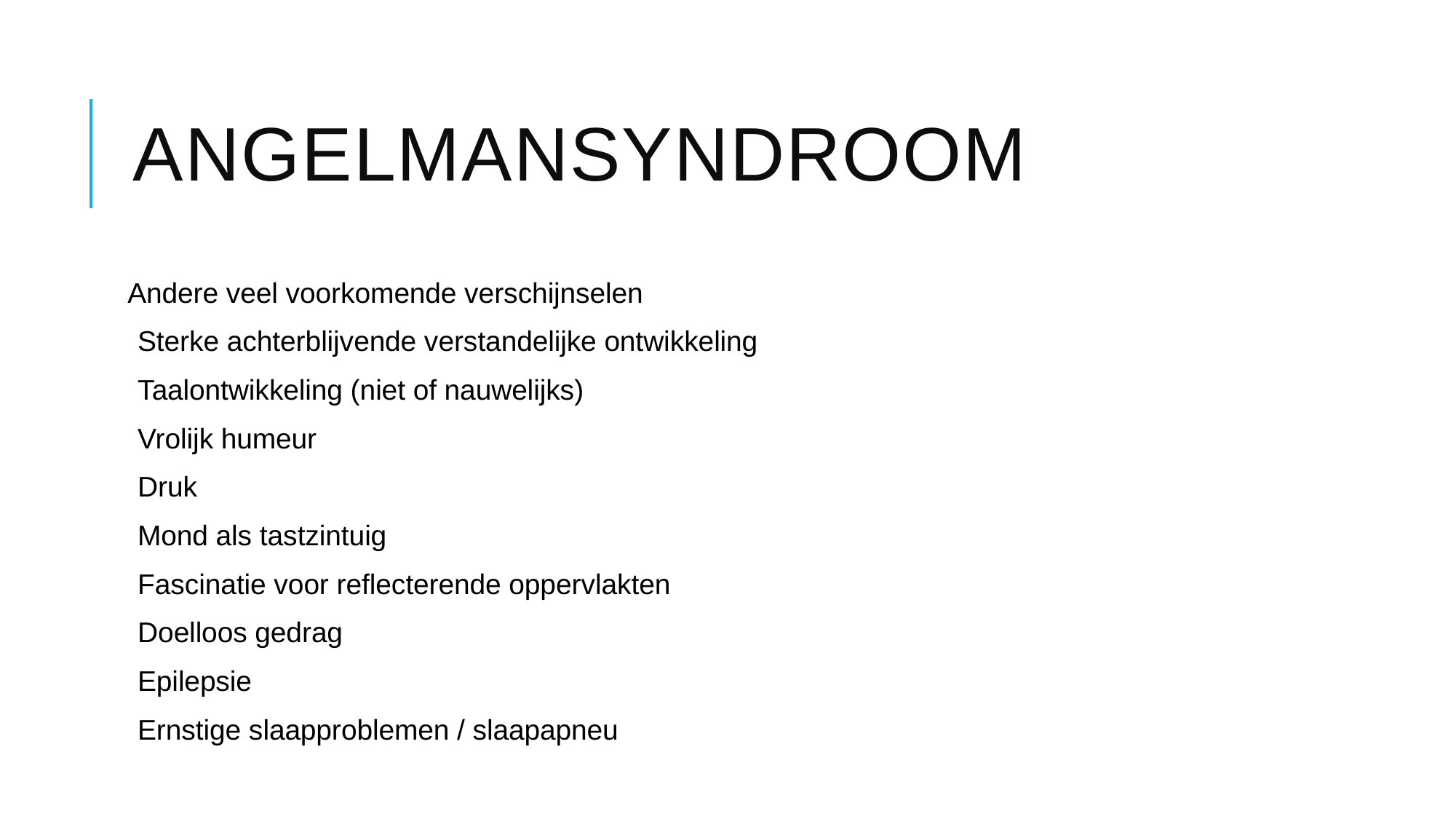

# Angelmansyndroom
Andere veel voorkomende verschijnselen
Sterke achterblijvende verstandelijke ontwikkeling
Taalontwikkeling (niet of nauwelijks)
Vrolijk humeur
Druk
Mond als tastzintuig
Fascinatie voor reflecterende oppervlakten
Doelloos gedrag
Epilepsie
Ernstige slaapproblemen / slaapapneu